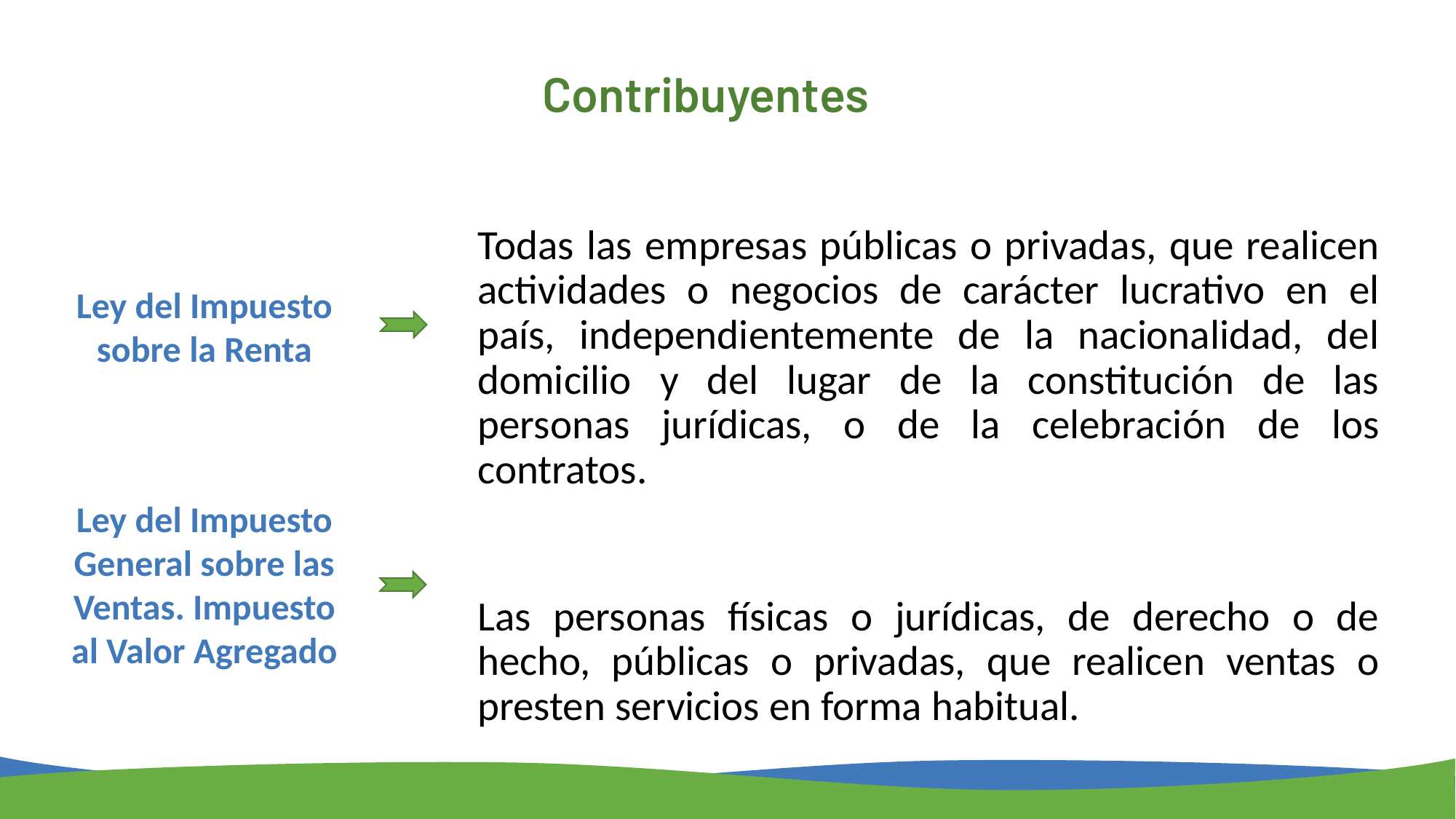

Contribuyentes
Todas las empresas públicas o privadas, que realicen actividades o negocios de carácter lucrativo en el país, independientemente de la nacionalidad, del domicilio y del lugar de la constitución de las personas jurídicas, o de la celebración de los contratos.

Las personas físicas o jurídicas, de derecho o de hecho, públicas o privadas, que realicen ventas o presten servicios en forma habitual.
Ley del Impuesto sobre la Renta

Ley del Impuesto General sobre las Ventas. Impuesto al Valor Agregado